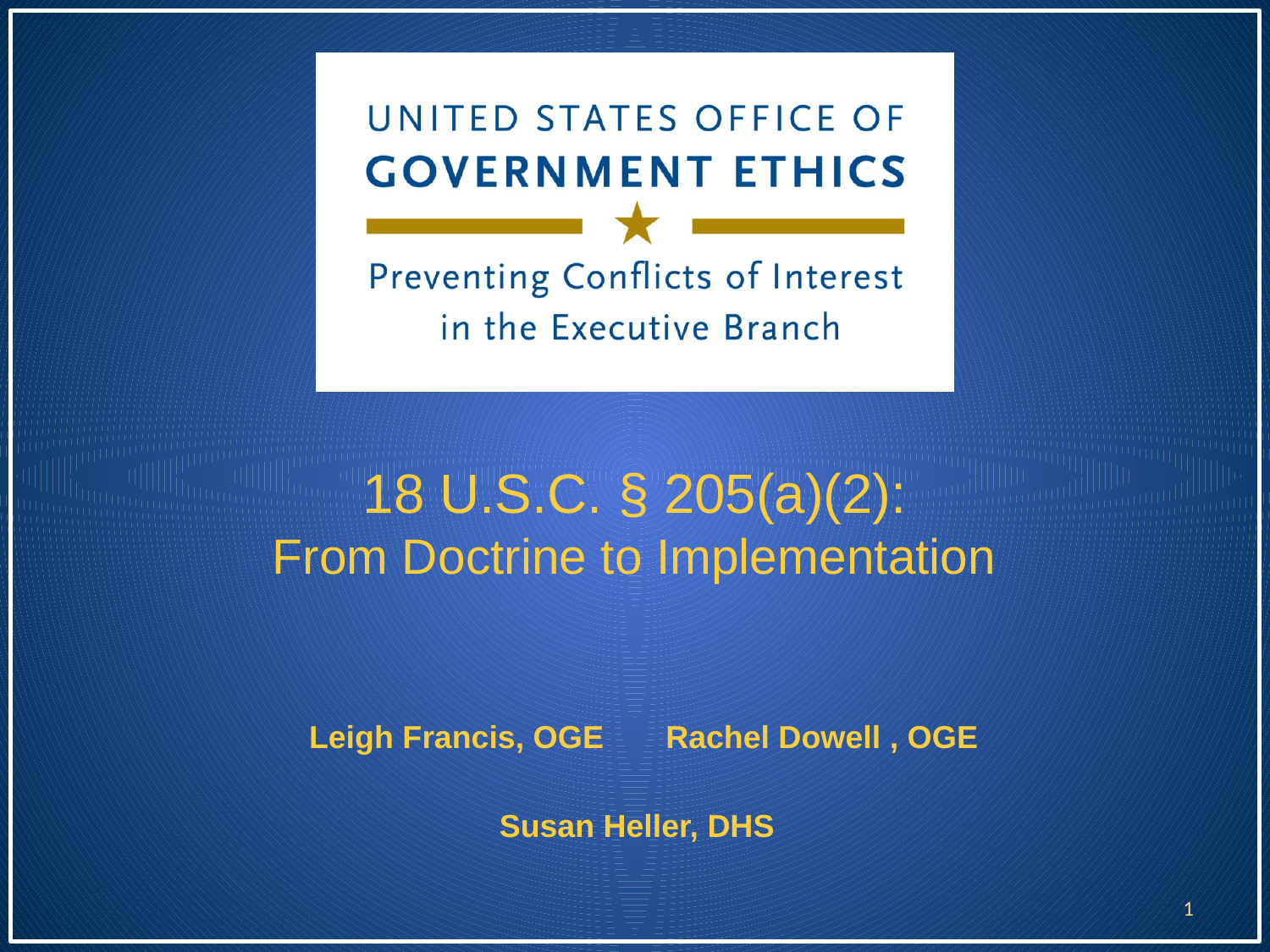

# 18 U.S.C. § 205(a)(2): From Doctrine to Implementation
Leigh Francis, OGE       Rachel Dowell , OGE

Susan Heller, DHS
1